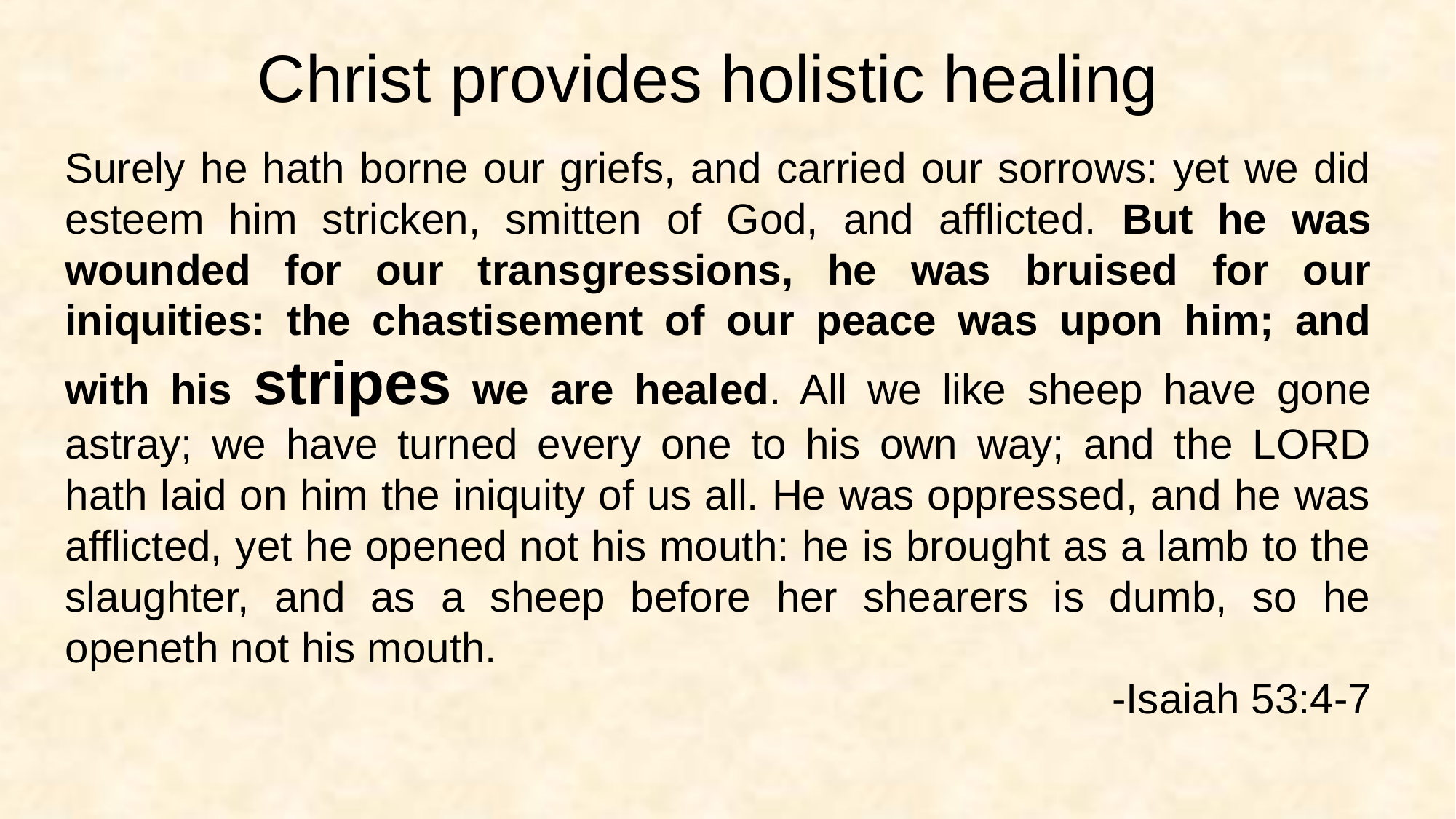

Christ provides holistic healing
Surely he hath borne our griefs, and carried our sorrows: yet we did esteem him stricken, smitten of God, and afflicted. But he was wounded for our transgressions, he was bruised for our iniquities: the chastisement of our peace was upon him; and with his stripes we are healed. All we like sheep have gone astray; we have turned every one to his own way; and the LORD hath laid on him the iniquity of us all. He was oppressed, and he was afflicted, yet he opened not his mouth: he is brought as a lamb to the slaughter, and as a sheep before her shearers is dumb, so he openeth not his mouth.
-Isaiah 53:4-7